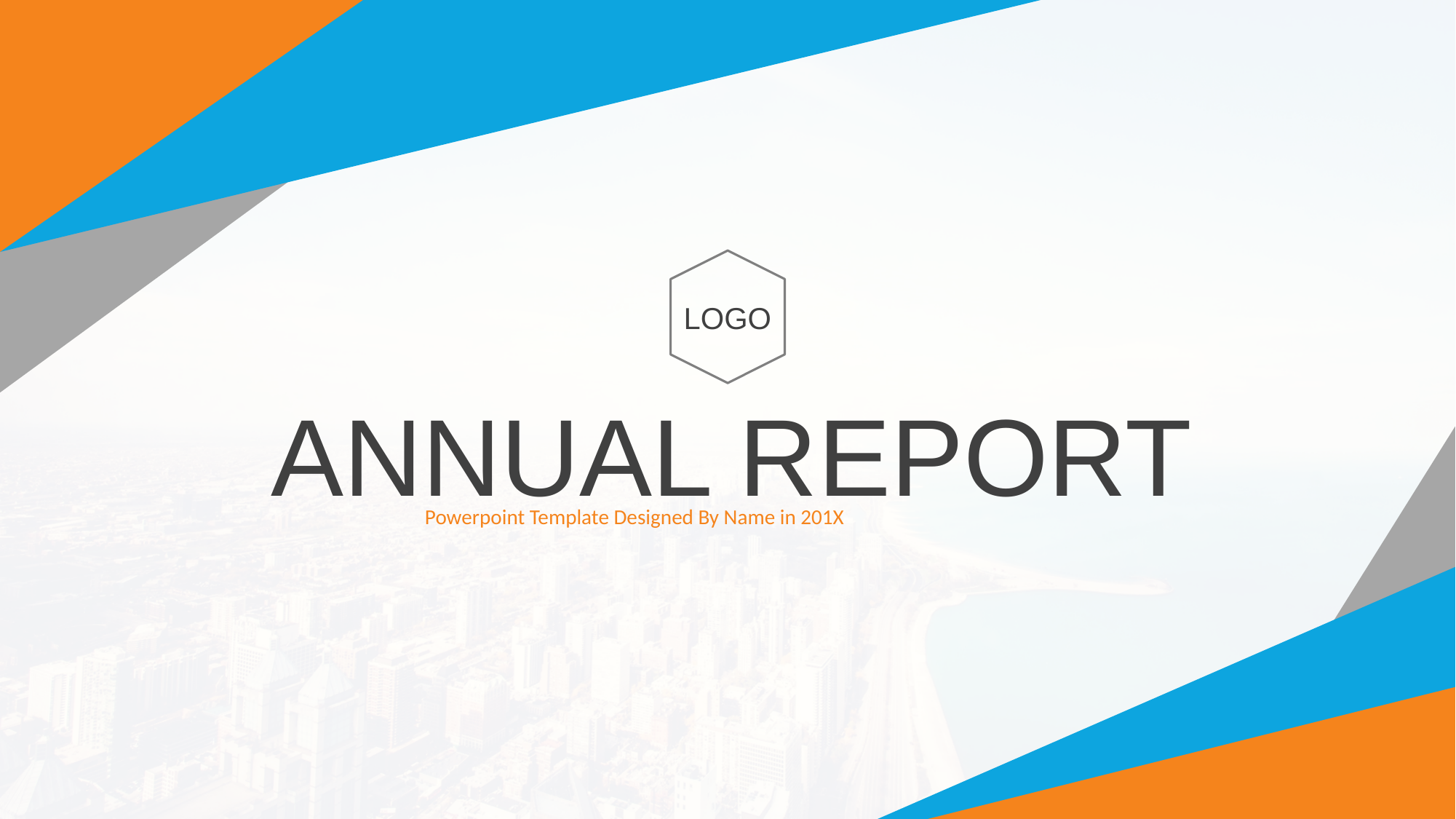

LOGO
ANNUAL REPORT

Powerpoint Template Designed By Name in 201X